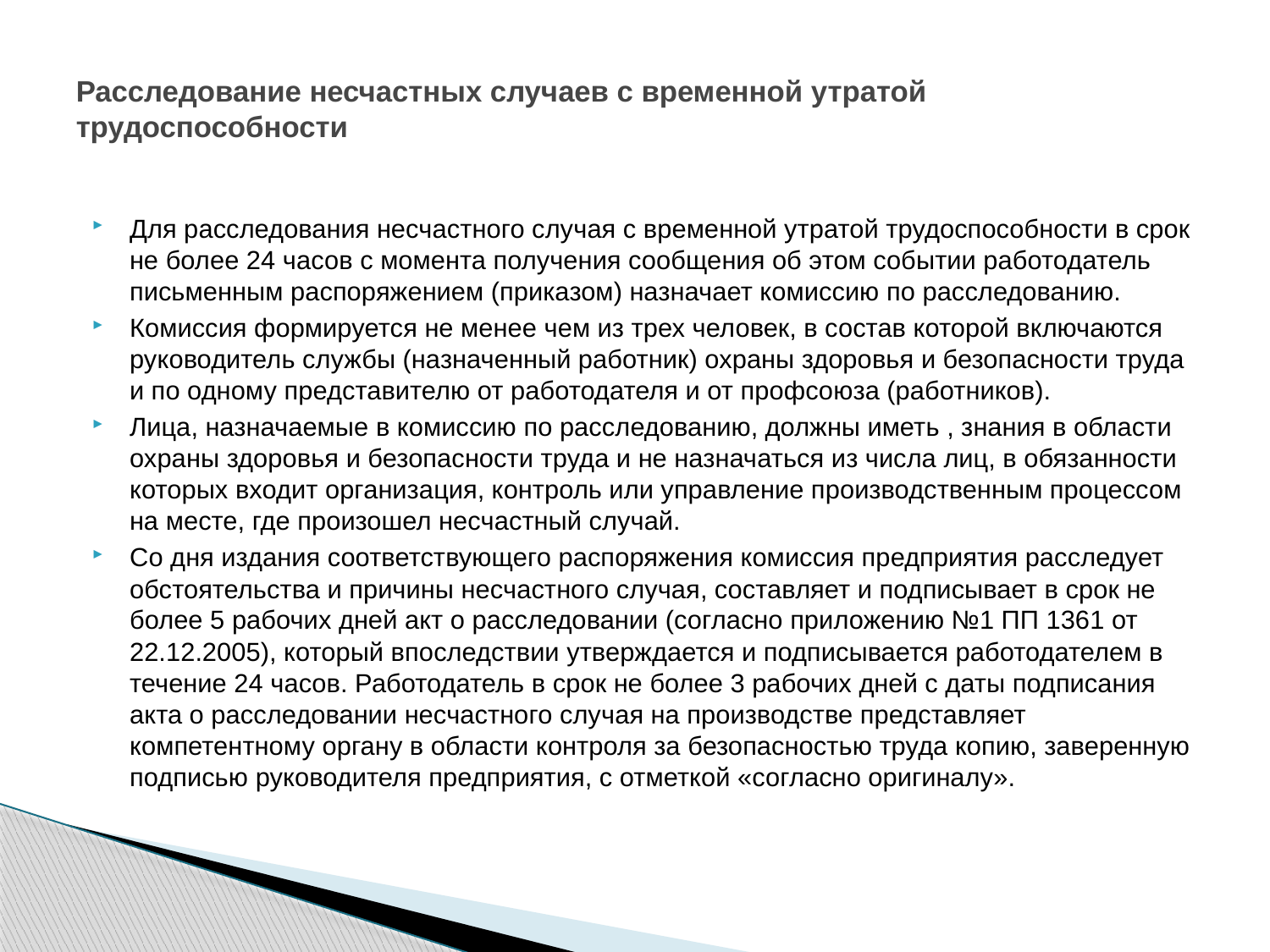

# Расследование несчастных случаев с временной утратой трудоспособности
Для расследования несчастного случая с временной утратой трудоспособности в срок не более 24 часов с момента получения сообщения об этом событии работодатель письменным распоряжением (приказом) назначает комиссию по расследованию.
Комиссия формируется не менее чем из трех человек, в состав которой включаются руководитель службы (назначенный работник) охраны здоровья и безопасности труда и по одному представителю от работодателя и от профсоюза (работников).
Лица, назначаемые в комиссию по расследованию, должны иметь , знания в области охраны здоровья и безопасности труда и не назначаться из числа лиц, в обязанности которых входит организация, контроль или управление производственным процессом на месте, где произошел несчастный случай.
Со дня издания соответствующего распоряжения комиссия предприятия расследует обстоятельства и причины несчастного случая, составляет и подписывает в срок не более 5 рабочих дней акт о расследовании (согласно приложению №1 ПП 1361 от 22.12.2005), который впоследствии утверждается и подписывается работодателем в течение 24 часов. Работодатель в срок не более 3 рабочих дней с даты подписания акта о расследовании несчастного случая на производстве представляет компетентному органу в области контроля за безопасностью труда копию, заверенную подписью руководителя предприятия, с отметкой «согласно оригиналу».